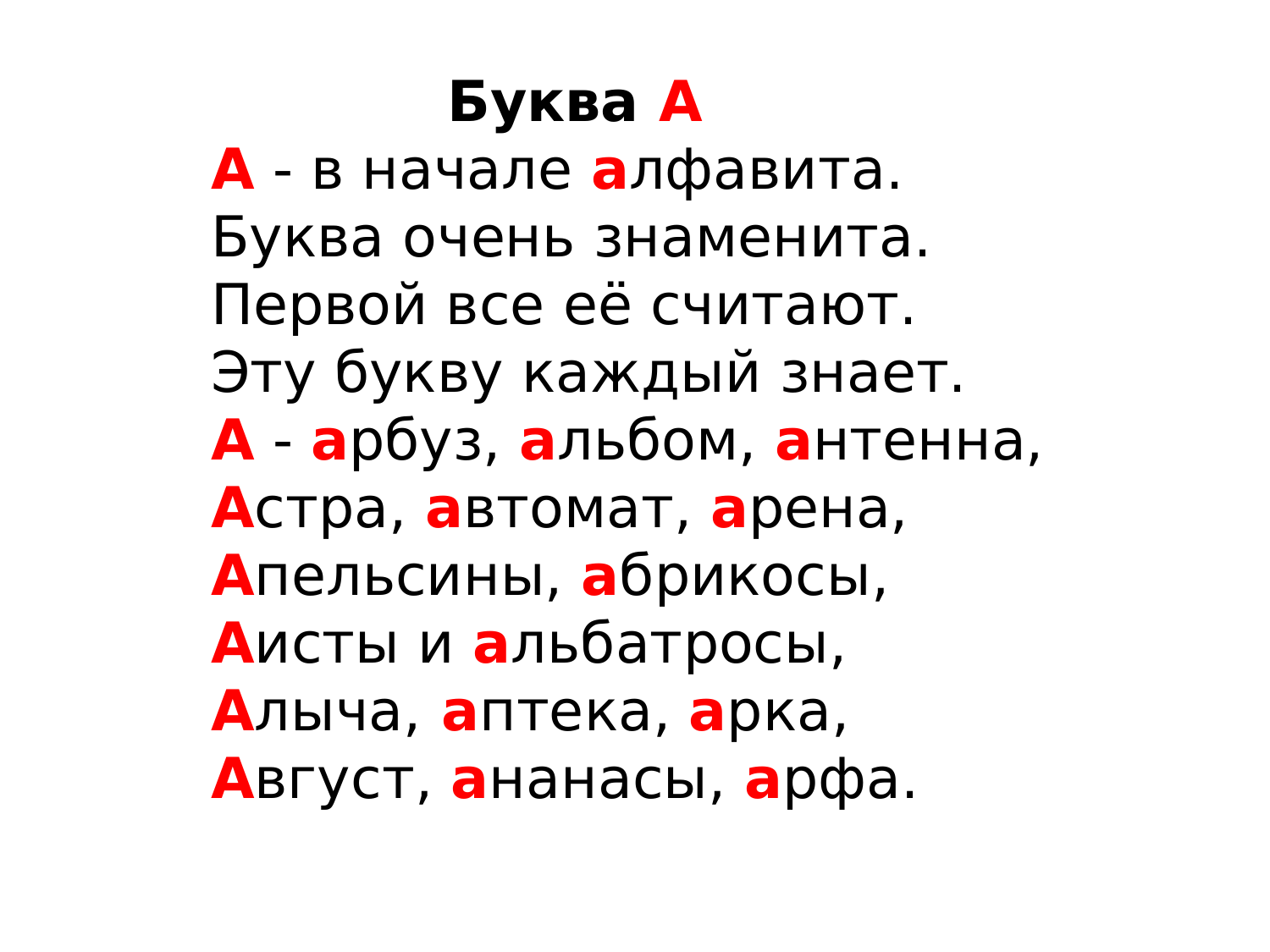

Буква А
А - в начале алфавита.
Буква очень знаменита.
Первой все её считают.
Эту букву каждый знает.
А - арбуз, альбом, антенна,
Астра, автомат, арена,
Апельсины, абрикосы,
Аисты и альбатросы,
Алыча, аптека, арка,
Август, ананасы, арфа.